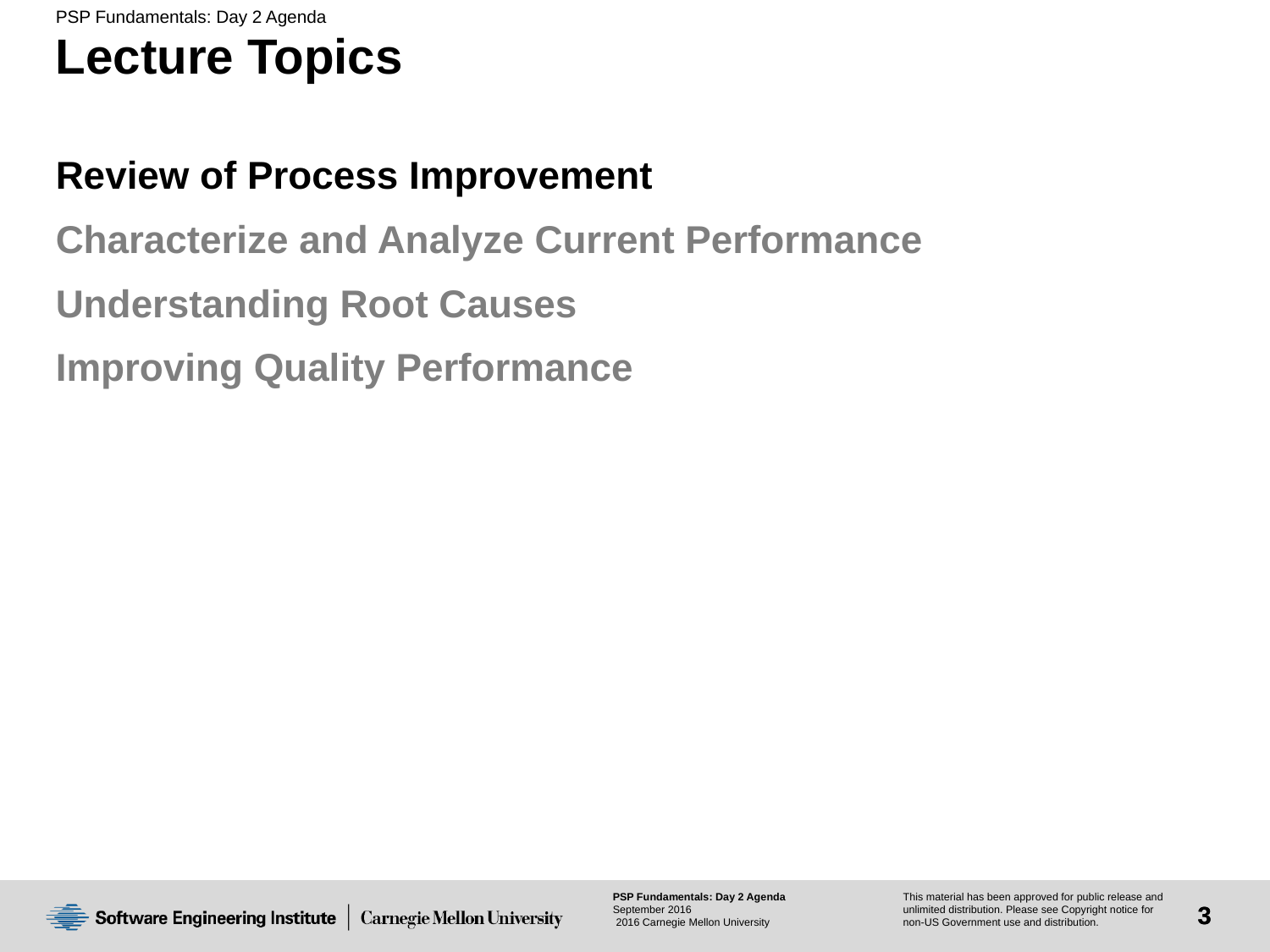

# Lecture Topics
Review of Process Improvement
Characterize and Analyze Current Performance
Understanding Root Causes
Improving Quality Performance